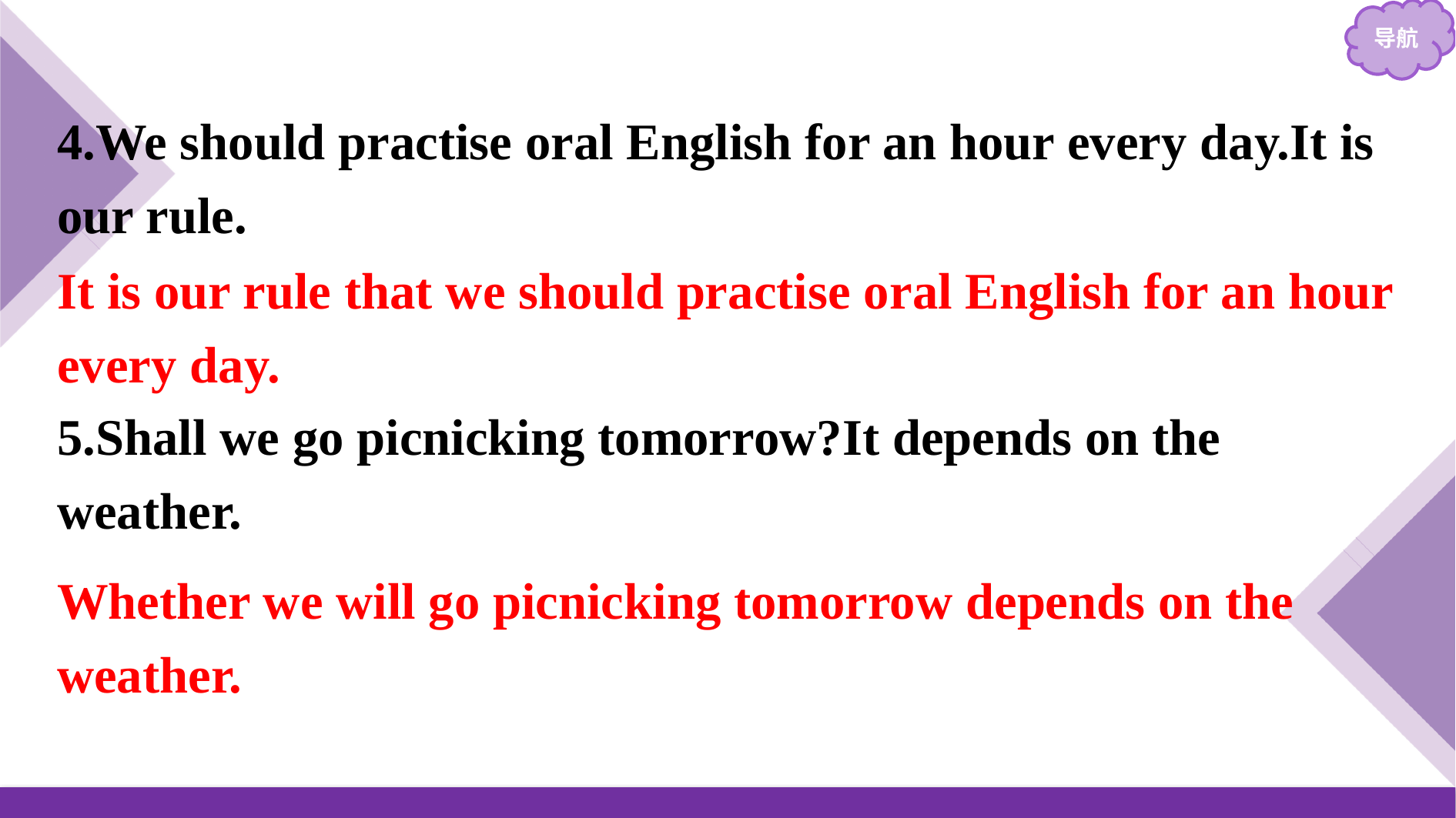

4.We should practise oral English for an hour every day.It is our rule.

5.Shall we go picnicking tomorrow?It depends on the weather.
It is our rule that we should practise oral English for an hour every day.
Whether we will go picnicking tomorrow depends on the weather.